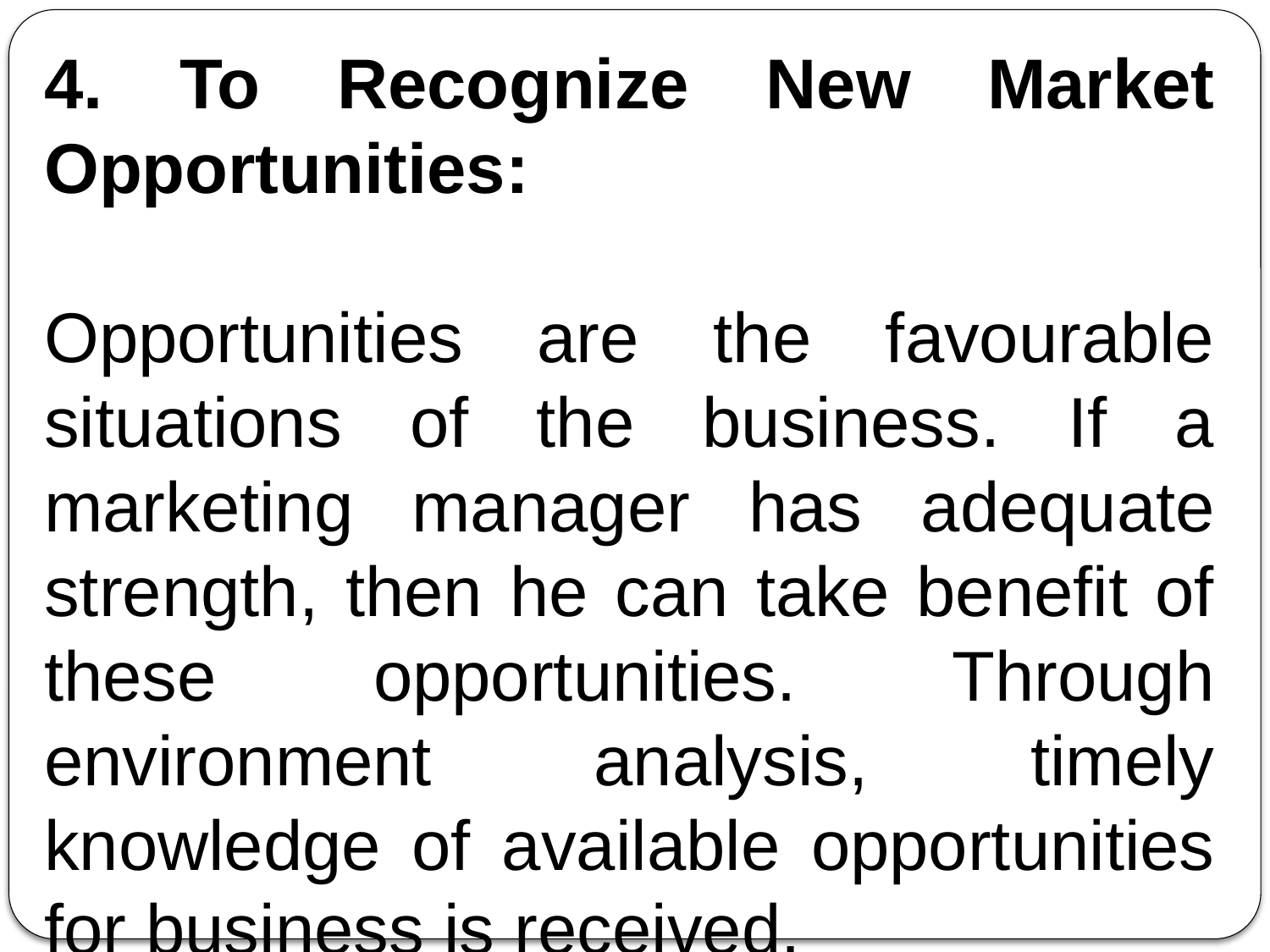

4. To Recognize New Market Opportunities:

Opportunities are the favourable situations of the business. If a marketing manager has adequate strength, then he can take benefit of these opportunities. Through environment analysis, timely knowledge of available opportunities for business is received.